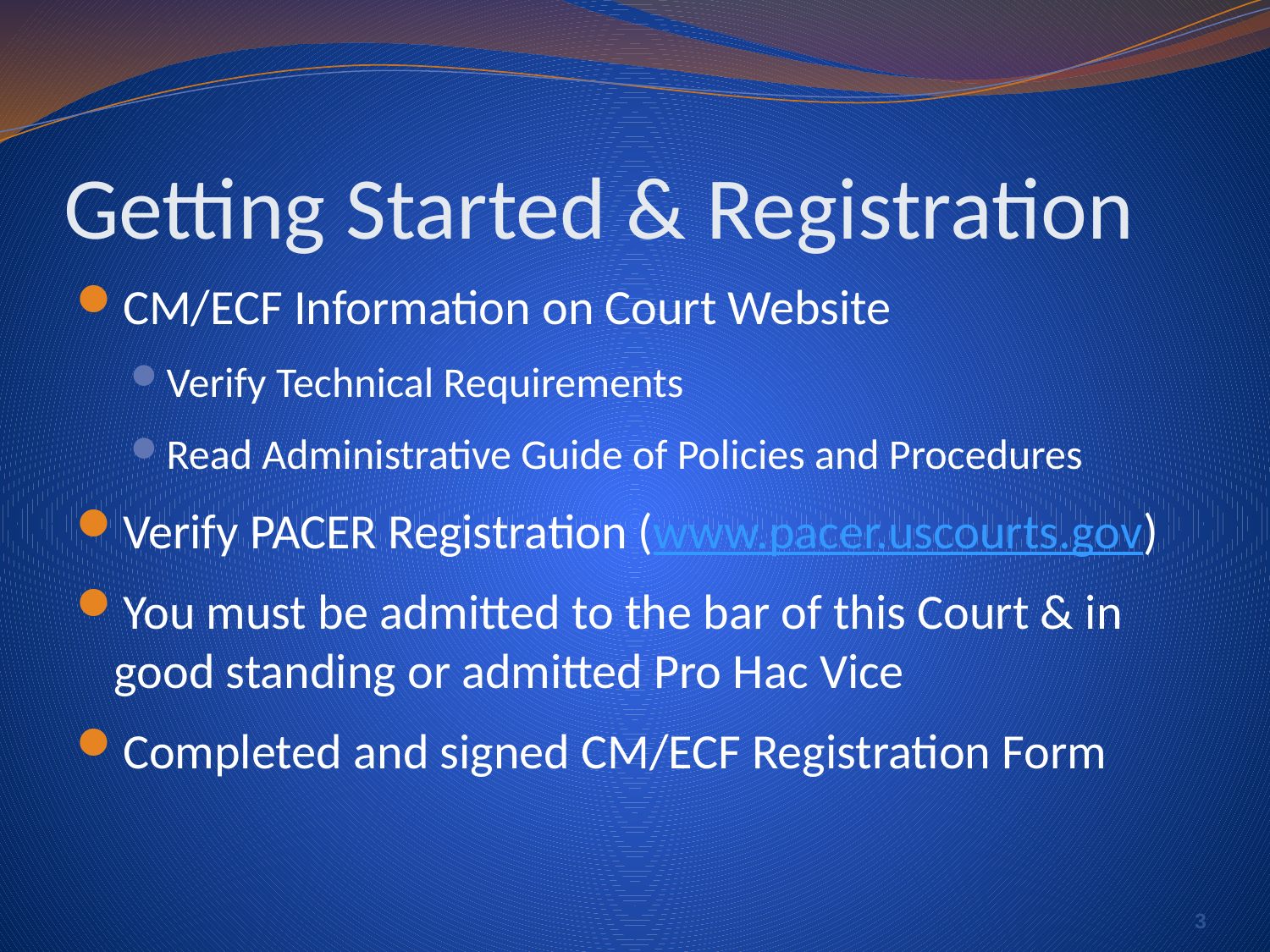

# Getting Started & Registration
CM/ECF Information on Court Website
Verify Technical Requirements
Read Administrative Guide of Policies and Procedures
Verify PACER Registration (www.pacer.uscourts.gov)
You must be admitted to the bar of this Court & in good standing or admitted Pro Hac Vice
Completed and signed CM/ECF Registration Form

3